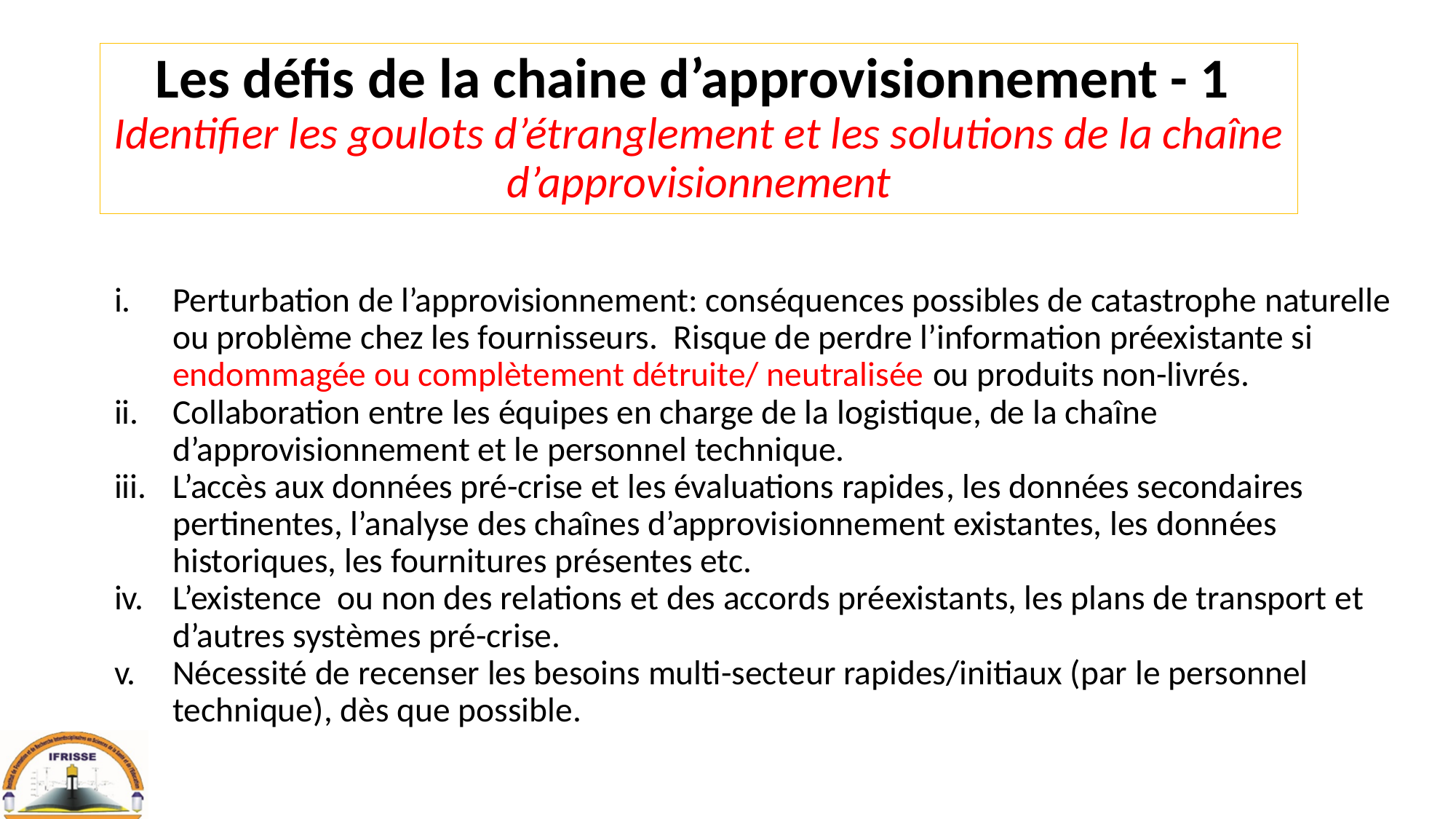

# Les défis de la chaine d’approvisionnement - 1 Identifier les goulots d’étranglement et les solutions de la chaîne d’approvisionnement

Perturbation de l’approvisionnement: conséquences possibles de catastrophe naturelle ou problème chez les fournisseurs.  Risque de perdre l’information préexistante si endommagée ou complètement détruite/ neutralisée ou produits non-livrés.
Collaboration entre les équipes en charge de la logistique, de la chaîne d’approvisionnement et le personnel technique.
L’accès aux données pré-crise et les évaluations rapides, les données secondaires pertinentes, l’analyse des chaînes d’approvisionnement existantes, les données historiques, les fournitures présentes etc.
L’existence  ou non des relations et des accords préexistants, les plans de transport et d’autres systèmes pré-crise.
Nécessité de recenser les besoins multi-secteur rapides/initiaux (par le personnel technique), dès que possible.